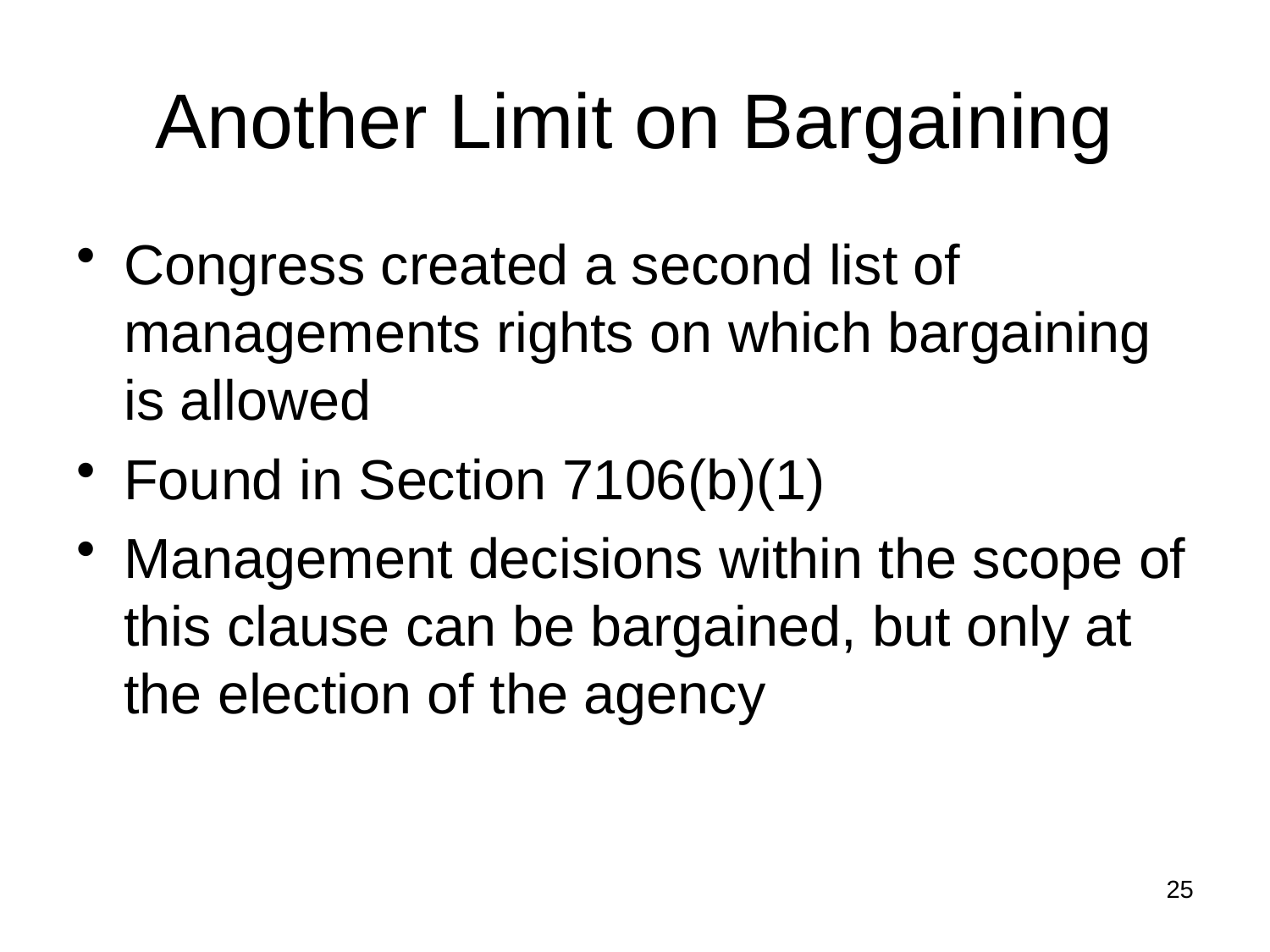

# Another Limit on Bargaining
Congress created a second list of managements rights on which bargaining is allowed
Found in Section 7106(b)(1)
Management decisions within the scope of this clause can be bargained, but only at the election of the agency

25